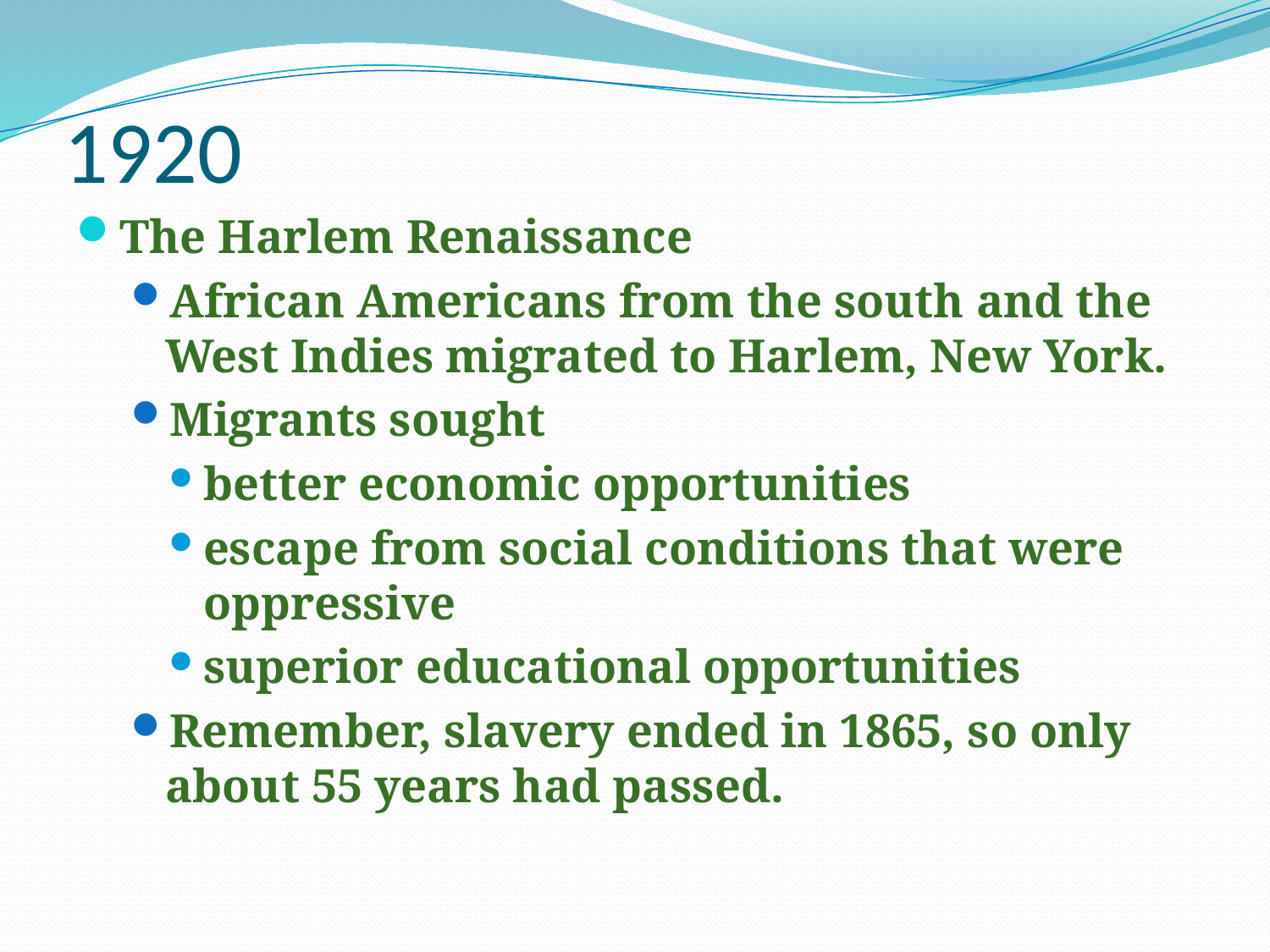

# 1920
The Harlem Renaissance
African Americans from the south and the West Indies migrated to Harlem, New York.
Migrants sought
better economic opportunities
escape from social conditions that were oppressive
superior educational opportunities
Remember, slavery ended in 1865, so only about 55 years had passed.